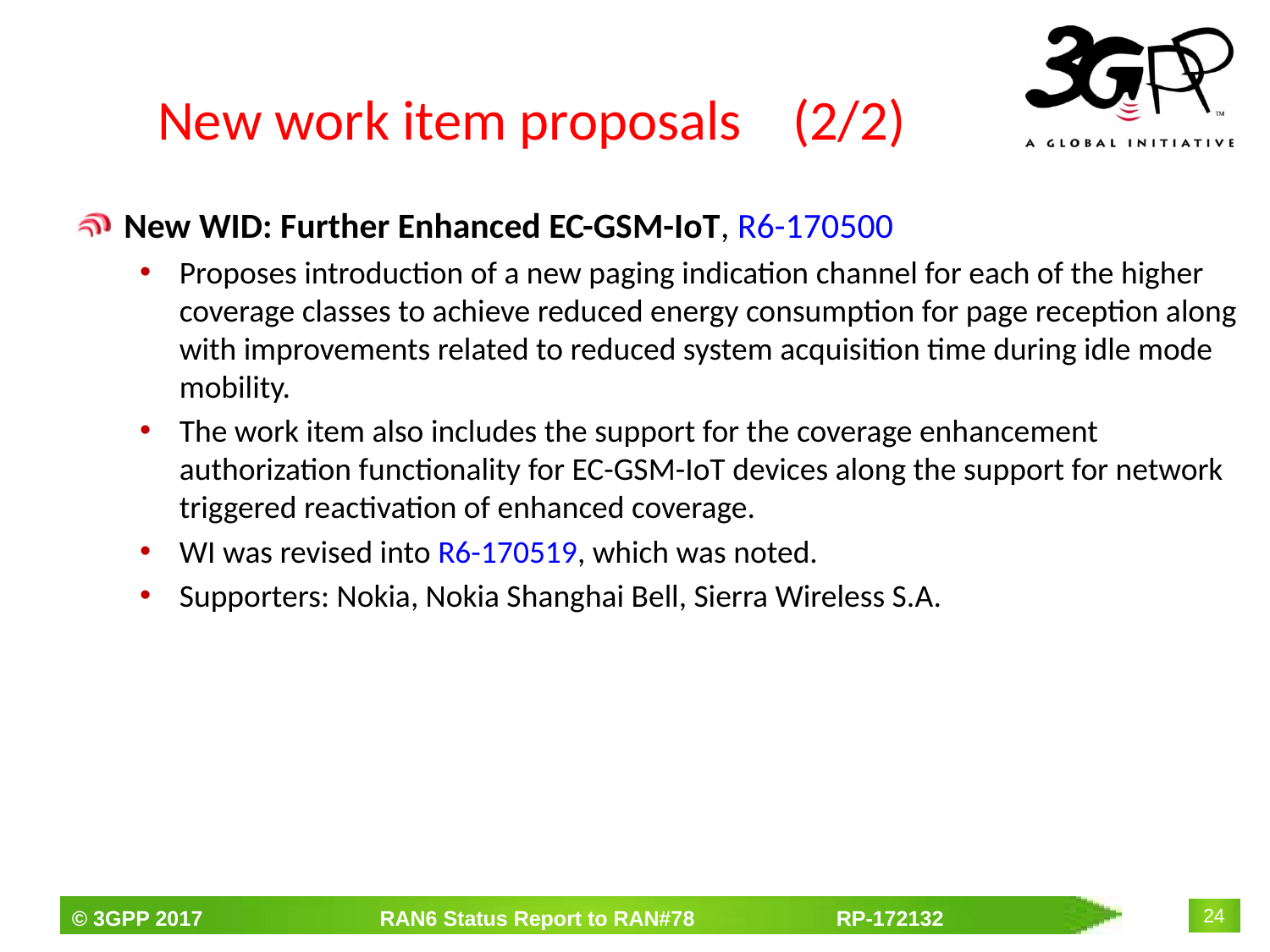

# New work item proposals    (2/2)
New WID: Further Enhanced EC-GSM-IoT, R6-170500
Proposes introduction of a new paging indication channel for each of the higher coverage classes to achieve reduced energy consumption for page reception along with improvements related to reduced system acquisition time during idle mode mobility.
The work item also includes the support for the coverage enhancement authorization functionality for EC-GSM-IoT devices along the support for network triggered reactivation of enhanced coverage.
WI was revised into R6-170519, which was noted.
Supporters: Nokia, Nokia Shanghai Bell, Sierra Wireless S.A.